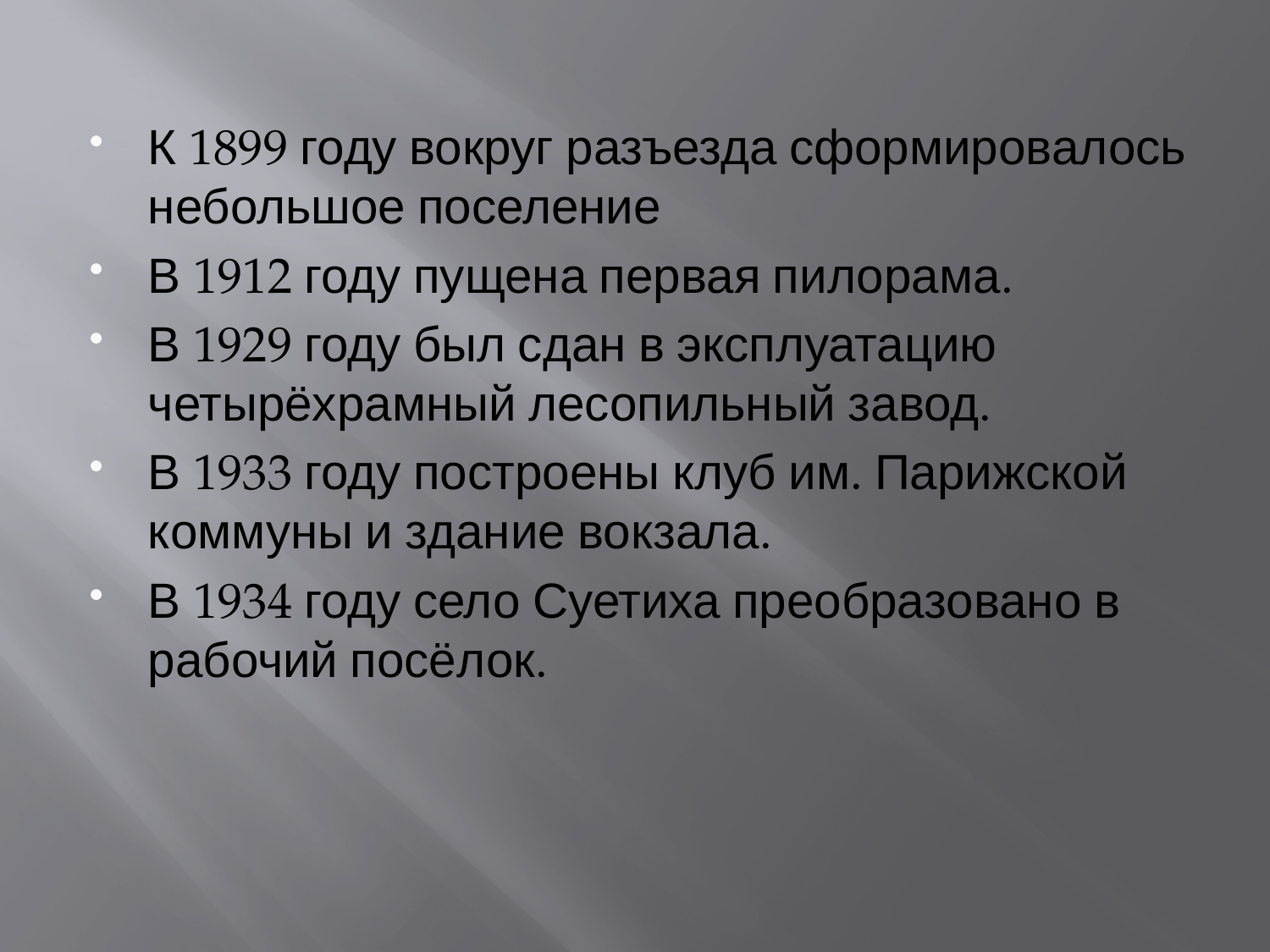

К 1899 году вокруг разъезда сформировалось небольшое поселение
В 1912 году пущена первая пилорама.
В 1929 году был сдан в эксплуатацию четырёхрамный лесопильный завод.
В 1933 году построены клуб им. Парижской коммуны и здание вокзала.
В 1934 году село Суетиха преобразовано в рабочий посёлок.